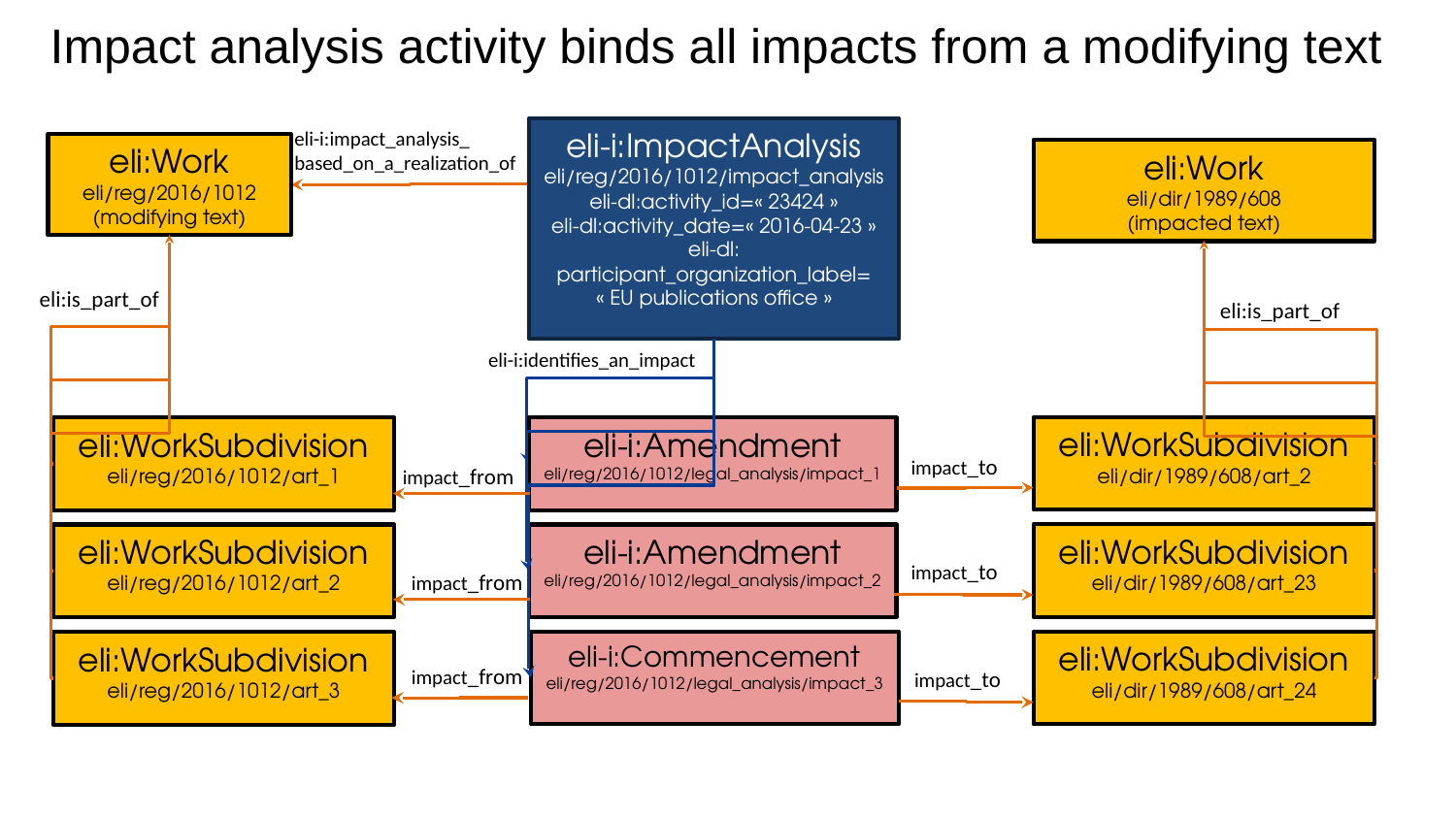

Impact analysis activity binds all impacts from a modifying text
eli-i:ImpactAnalysis
eli/reg/2016/1012/impact_analysis
eli-dl:activity_id=« 23424 »
eli-dl:activity_date=« 2016-04-23 »
eli-dl:
participant_organization_label=
« EU publications office »

eli-i:impact_analysis_
based_on_a_realization_of
eli:Work
eli/reg/2016/1012
(modifying text)
eli:Work
eli/dir/1989/608
(impacted text)
eli:is_part_of
eli:is_part_of
eli-i:identifies_an_impact
eli:WorkSubdivision
eli/dir/1989/608/art_2
eli:WorkSubdivision
eli/reg/2016/1012/art_1
eli-i:Amendment
eli/reg/2016/1012/legal_analysis/impact_1

impact_to
impact_from
eli:WorkSubdivision
eli/dir/1989/608/art_23

eli:WorkSubdivision
eli/reg/2016/1012/art_2

eli-i:Amendment
eli/reg/2016/1012/legal_analysis/impact_2

impact_to
impact_from
eli:WorkSubdivision
eli/dir/1989/608/art_24

eli-i:Commencement
eli/reg/2016/1012/legal_analysis/impact_3

eli:WorkSubdivision
eli/reg/2016/1012/art_3

impact_from
impact_to